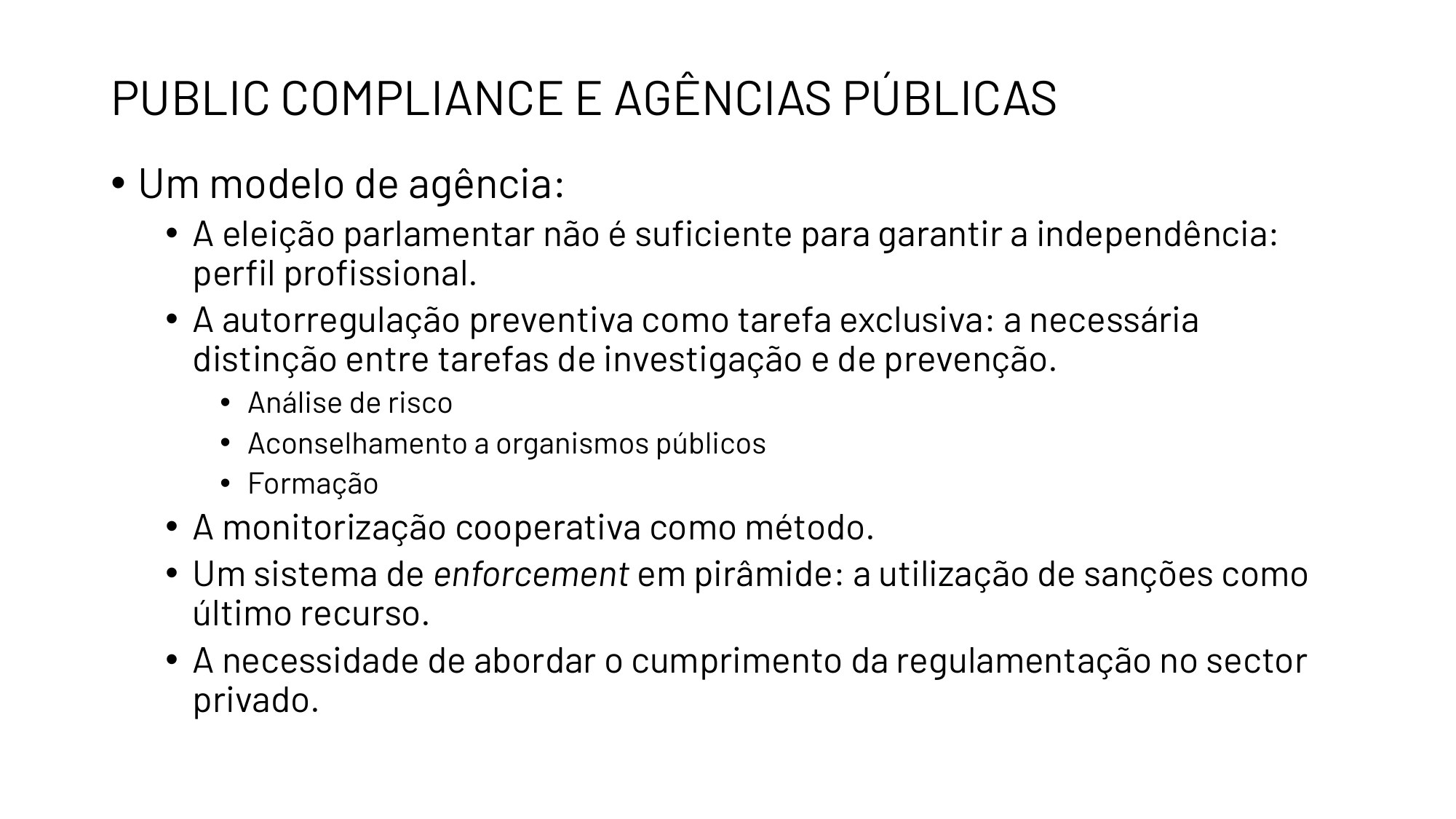

# PUBLIC COMPLIANCE E AGÊNCIAS PÚBLICAS
Um modelo de agência:
A eleição parlamentar não é suficiente para garantir a independência: perfil profissional.
A autorregulação preventiva como tarefa exclusiva: a necessária distinção entre tarefas de investigação e de prevenção.
Análise de risco
Aconselhamento a organismos públicos
Formação
A monitorização cooperativa como método.
Um sistema de enforcement em pirâmide: a utilização de sanções como último recurso.
A necessidade de abordar o cumprimento da regulamentação no sector privado.